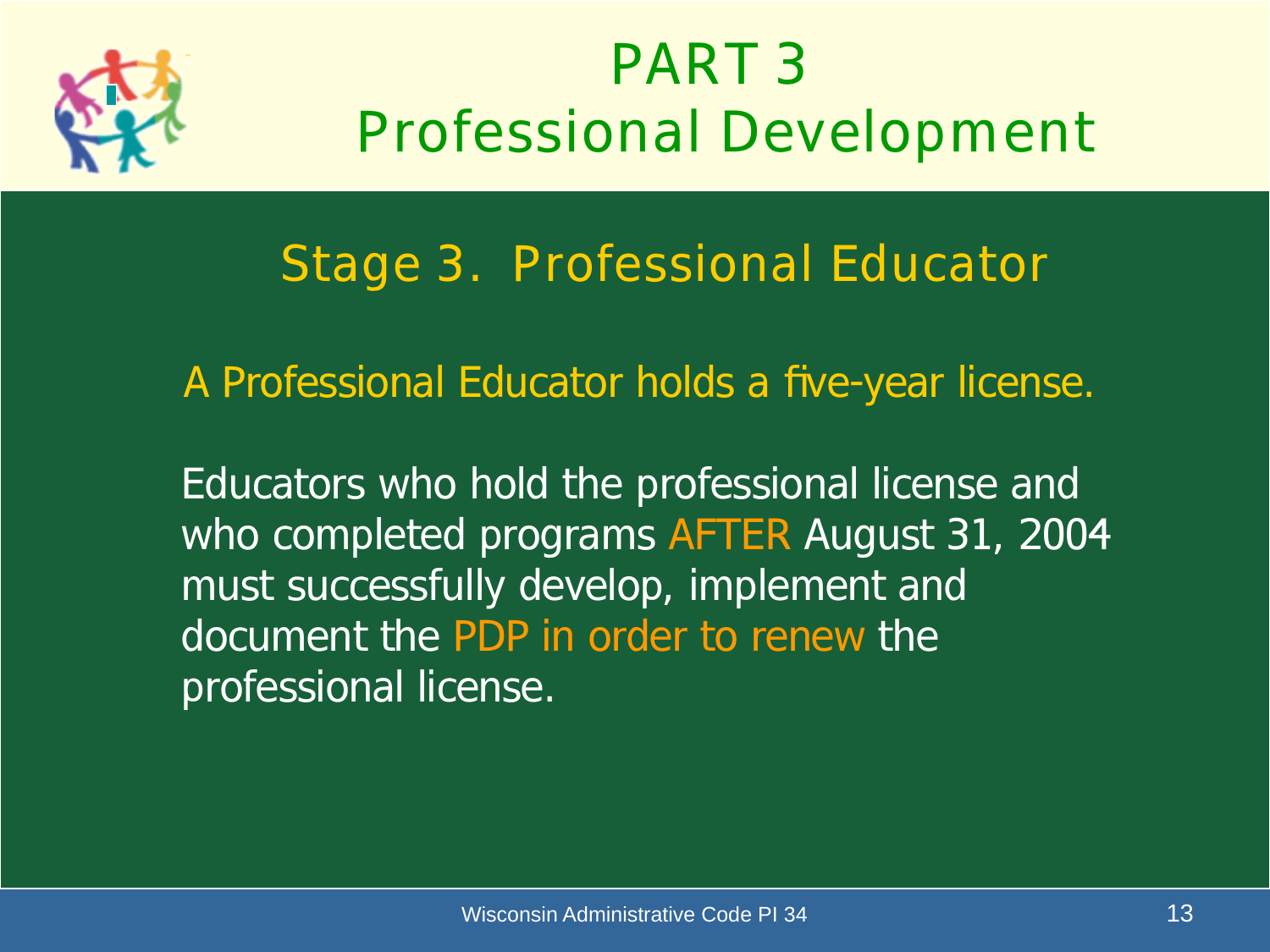

# PART 3 Professional Development

Stage 3.  Professional Educator

     A Professional Educator holds a five-year license.

Educators who hold the professional license and who completed programs AFTER August 31, 2004 must successfully develop, implement and document the PDP in order to renew the professional license.

Wisconsin Administrative Code PI 34
13